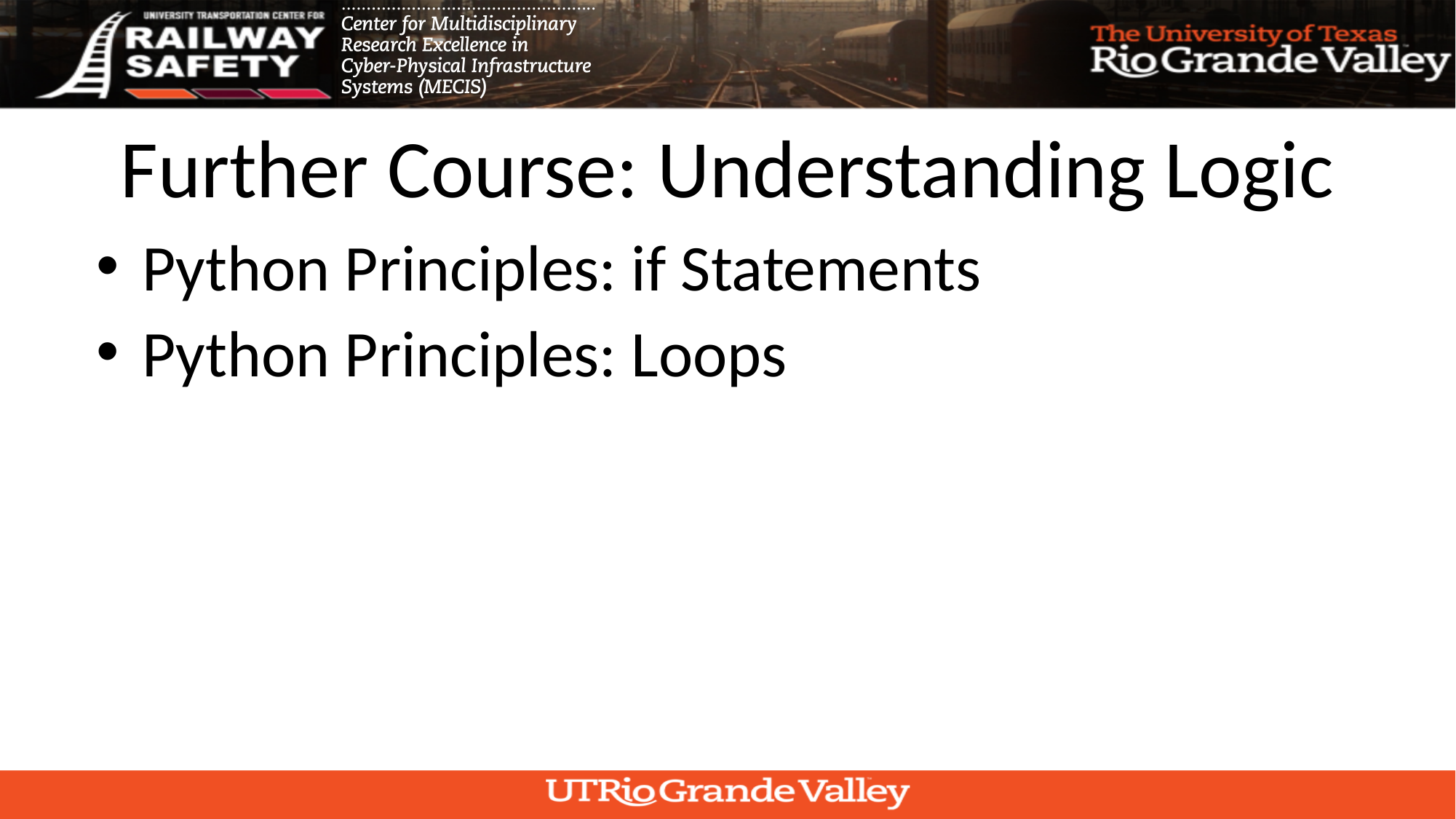

# Further Course: Understanding Logic
Python Principles: if Statements
Python Principles: Loops